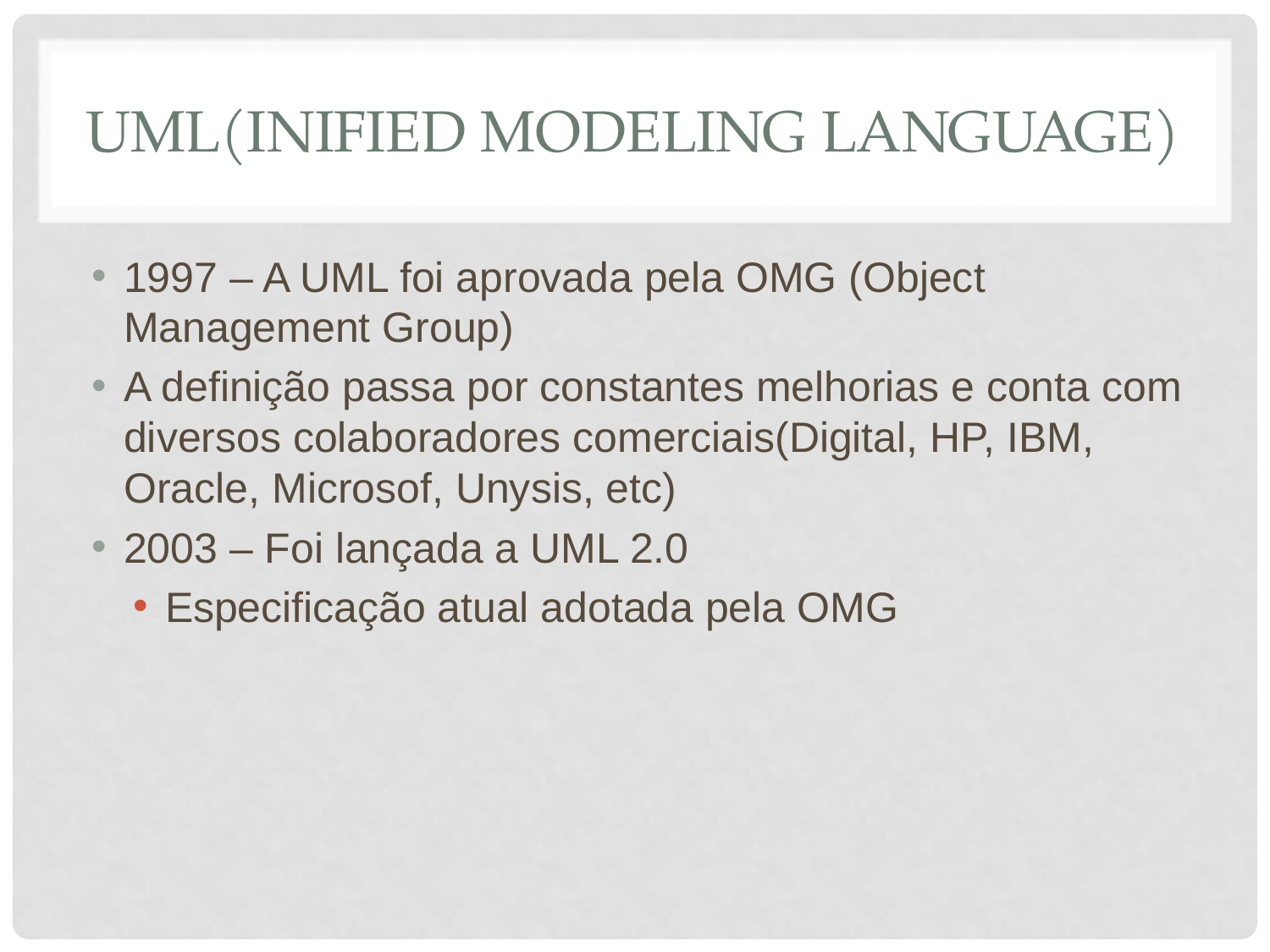

# UML(Inified Modeling Language)
1997 – A UML foi aprovada pela OMG (Object Management Group)
A definição passa por constantes melhorias e conta com diversos colaboradores comerciais(Digital, HP, IBM, Oracle, Microsof, Unysis, etc)
2003 – Foi lançada a UML 2.0
Especificação atual adotada pela OMG